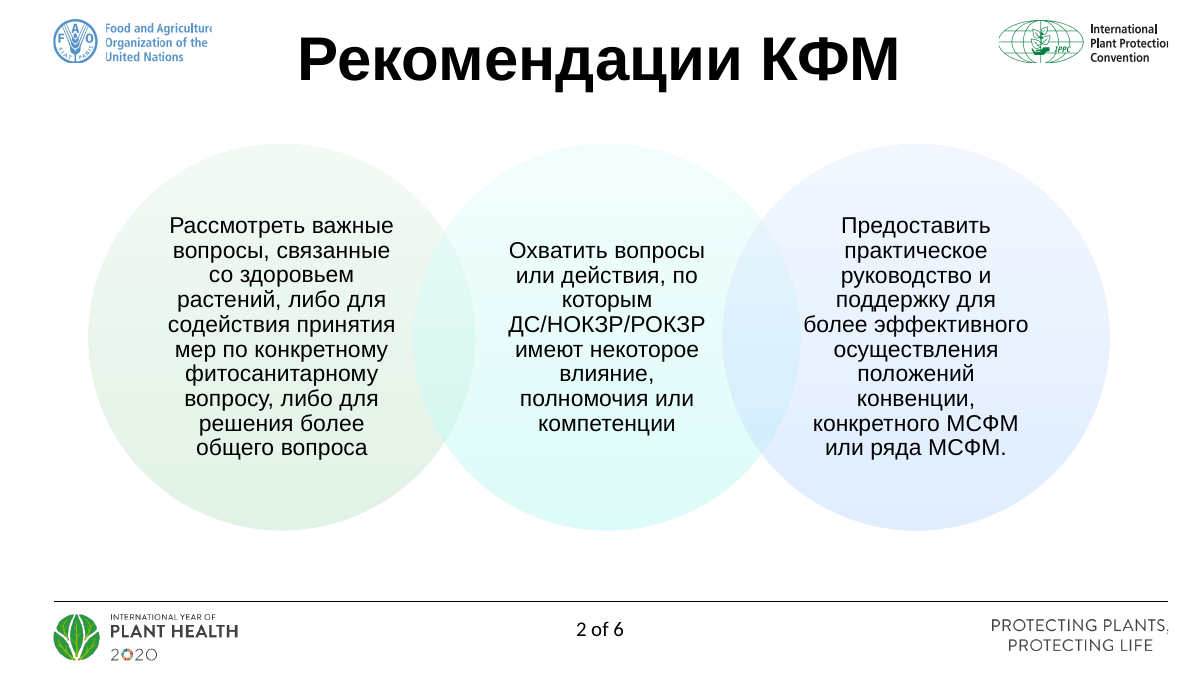

# Рекомендации КФМ
Рассмотреть важные вопросы, связанные со здоровьем растений, либо для содействия принятия мер по конкретному фитосанитарному вопросу, либо для решения более общего вопроса
Охватить вопросы или действия, по которым ДС/НОКЗР/РОКЗР имеют некоторое влияние, полномочия или компетенции
Предоставить практическое руководство и поддержку для более эффективного осуществления положений конвенции, конкретного МСФМ или ряда МСФМ.
2 of 6